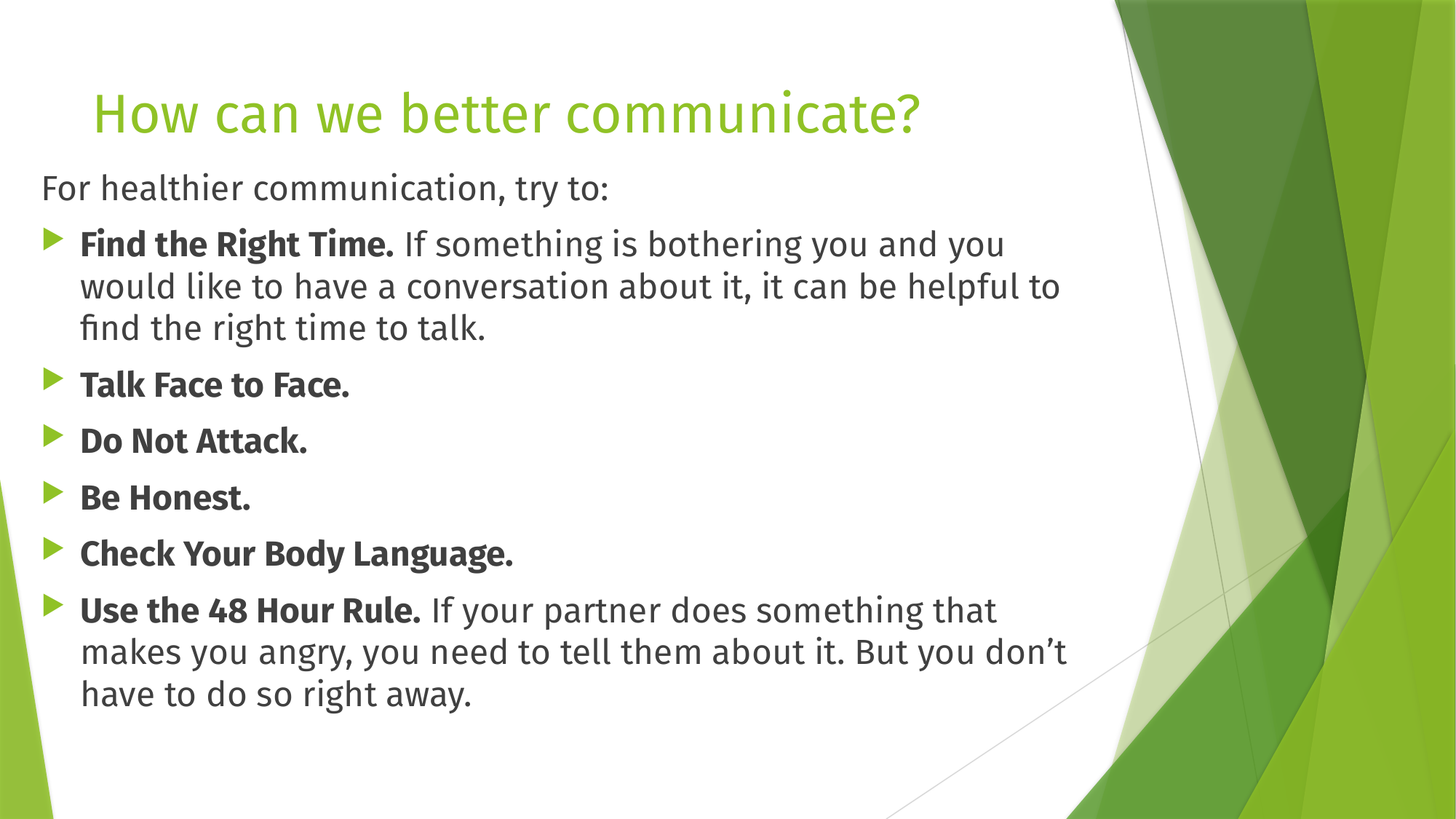

# How can we better communicate?
For healthier communication, try to:
Find the Right Time. If something is bothering you and you would like to have a conversation about it, it can be helpful to find the right time to talk.
Talk Face to Face.
Do Not Attack.
Be Honest.
Check Your Body Language.
Use the 48 Hour Rule. If your partner does something that makes you angry, you need to tell them about it. But you don’t have to do so right away.